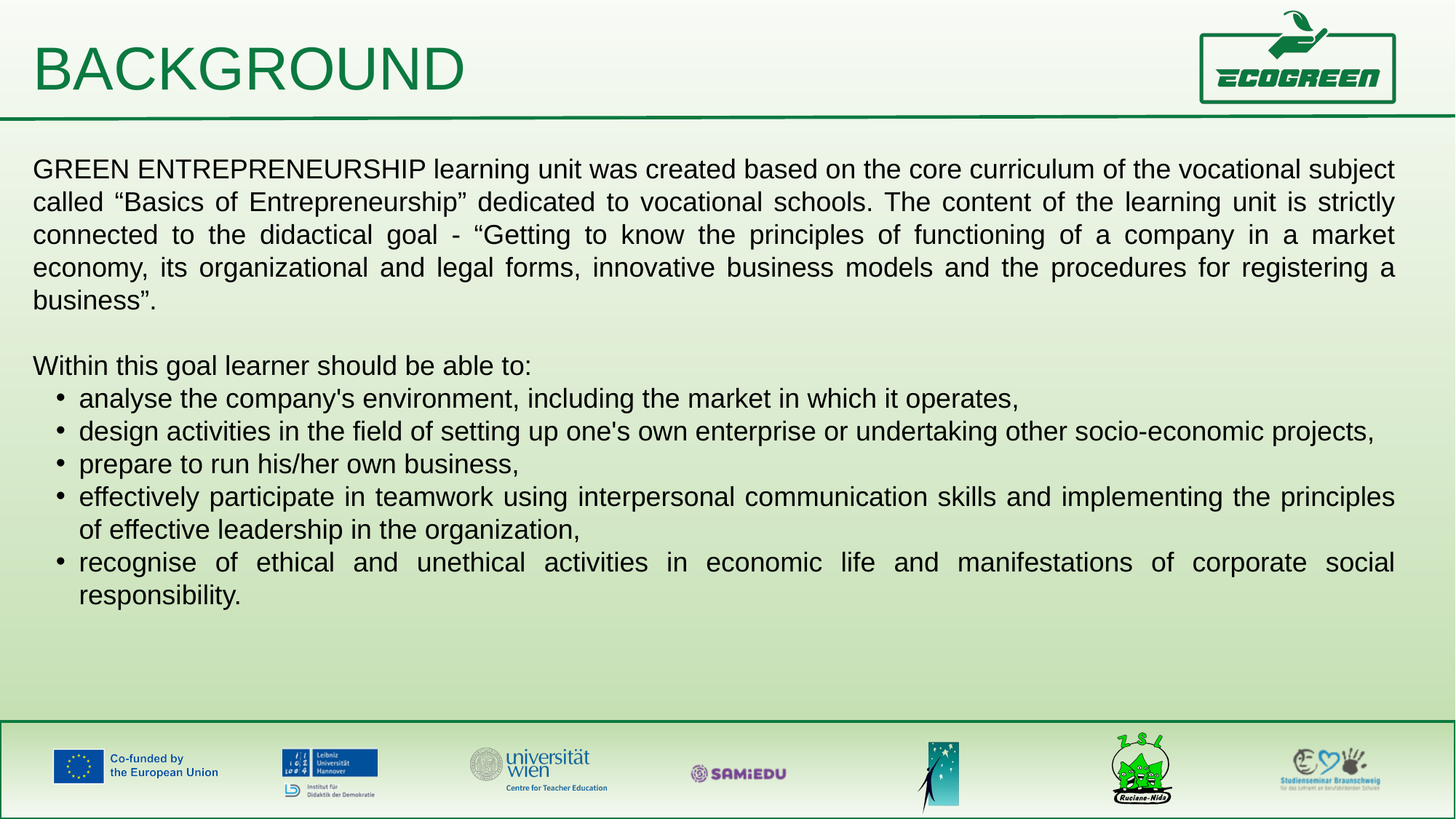

BACKGROUND
GREEN ENTREPRENEURSHIP learning unit was created based on the core curriculum of the vocational subject called “Basics of Entrepreneurship” dedicated to vocational schools. The content of the learning unit is strictly connected to the didactical goal - “Getting to know the principles of functioning of a company in a market economy, its organizational and legal forms, innovative business models and the procedures for registering a business”.

Within this goal learner should be able to:
analyse the company's environment, including the market in which it operates,
design activities in the field of setting up one's own enterprise or undertaking other socio-economic projects,
prepare to run his/her own business,
effectively participate in teamwork using interpersonal communication skills and implementing the principles of effective leadership in the organization,
recognise of ethical and unethical activities in economic life and manifestations of corporate social responsibility.